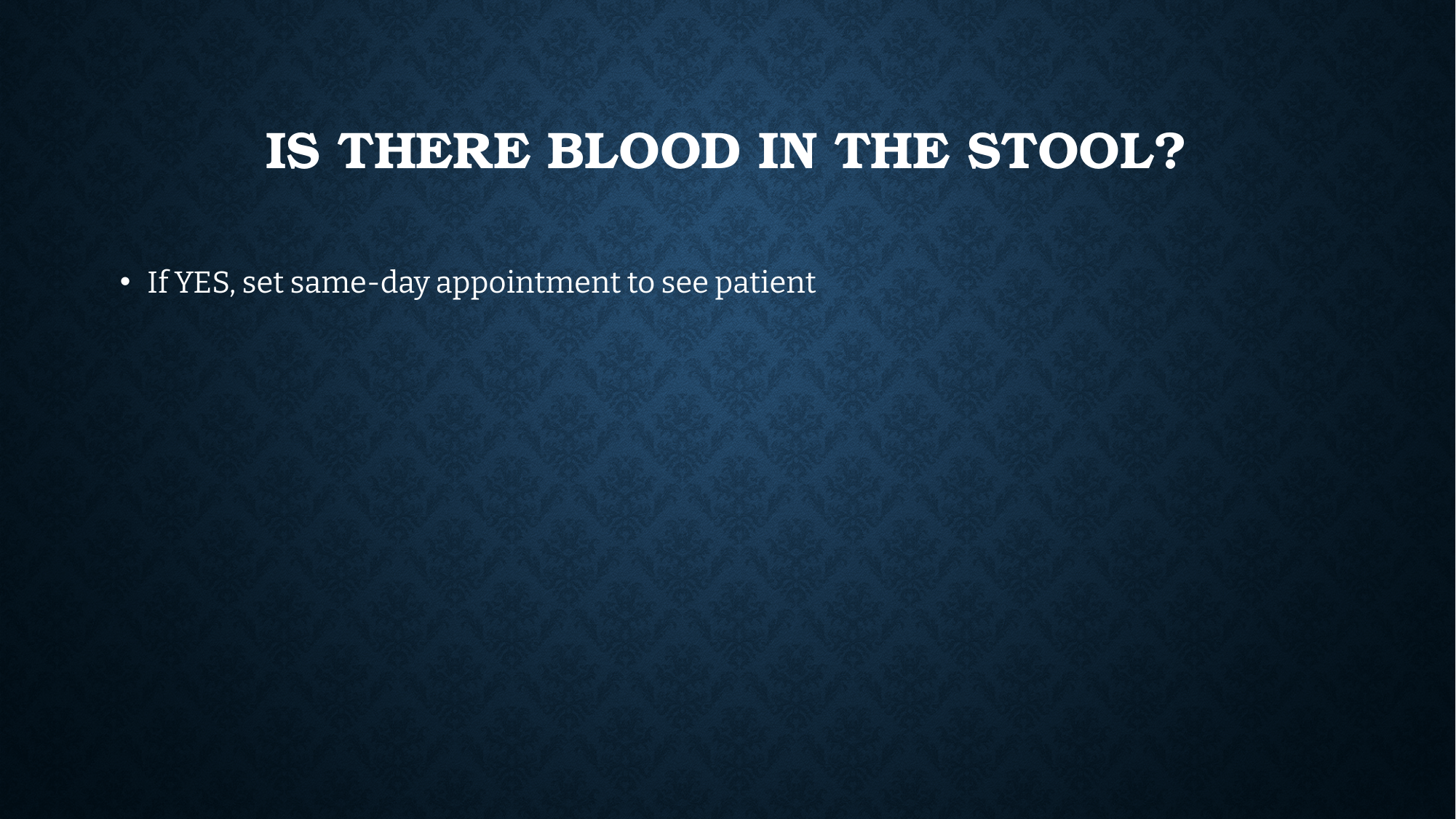

# Is there blood in the stool?
If YES, set same-day appointment to see patient